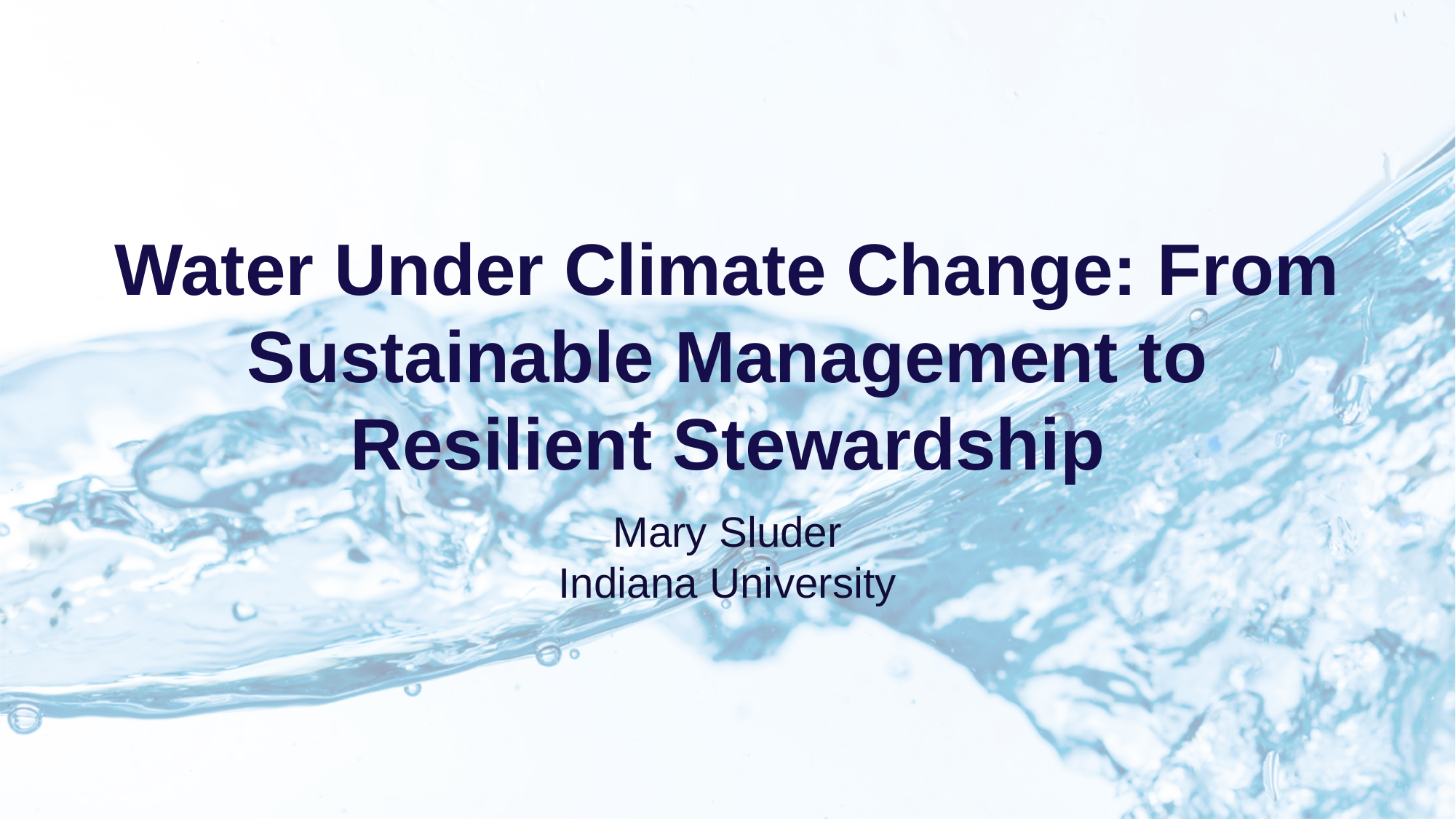

Water Under Climate Change: From Sustainable Management to Resilient Stewardship
Mary Sluder
Indiana University